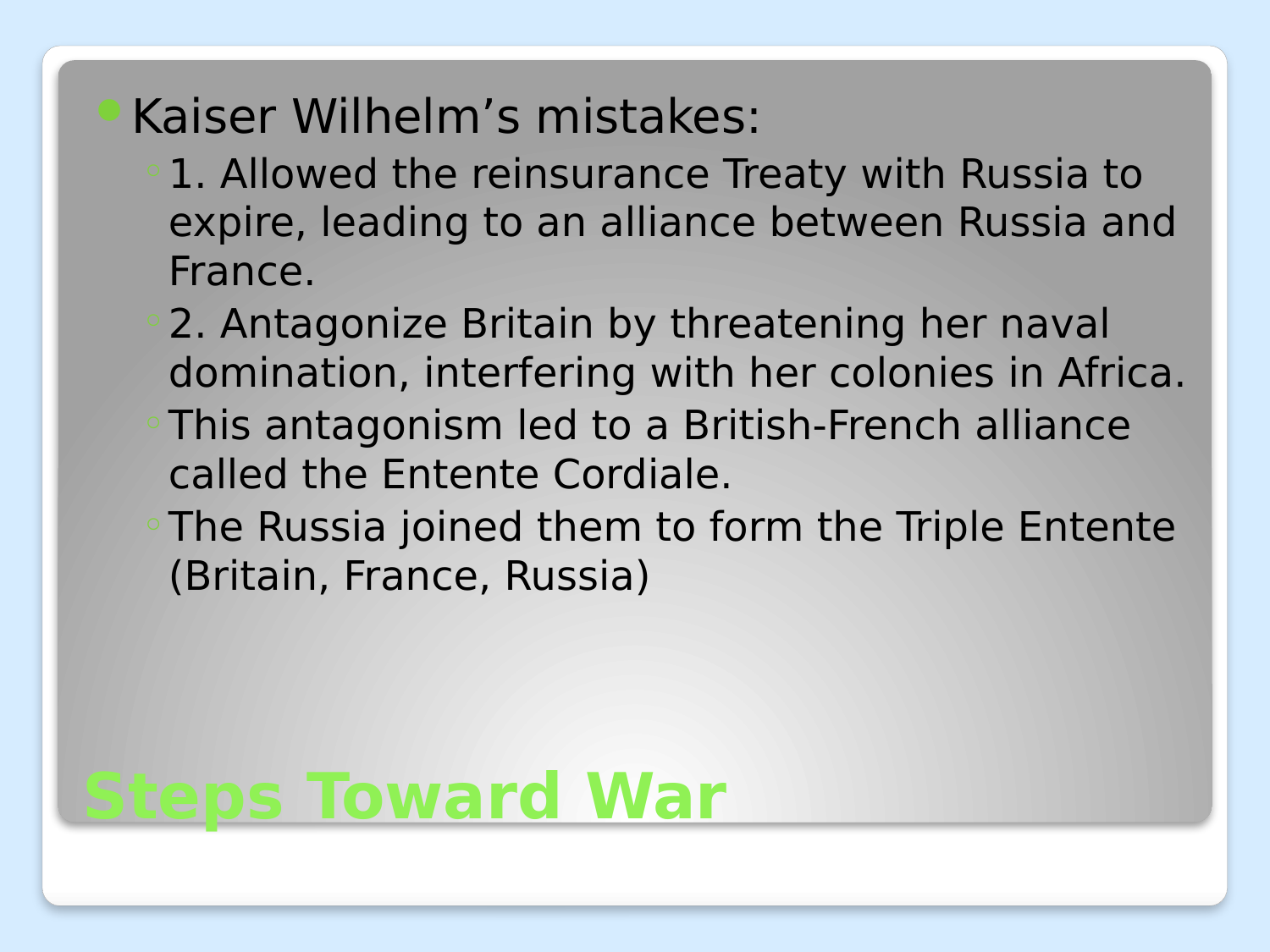

Kaiser Wilhelm’s mistakes:
1. Allowed the reinsurance Treaty with Russia to expire, leading to an alliance between Russia and France.
2. Antagonize Britain by threatening her naval domination, interfering with her colonies in Africa.
This antagonism led to a British-French alliance called the Entente Cordiale.
The Russia joined them to form the Triple Entente (Britain, France, Russia)

# Steps Toward War